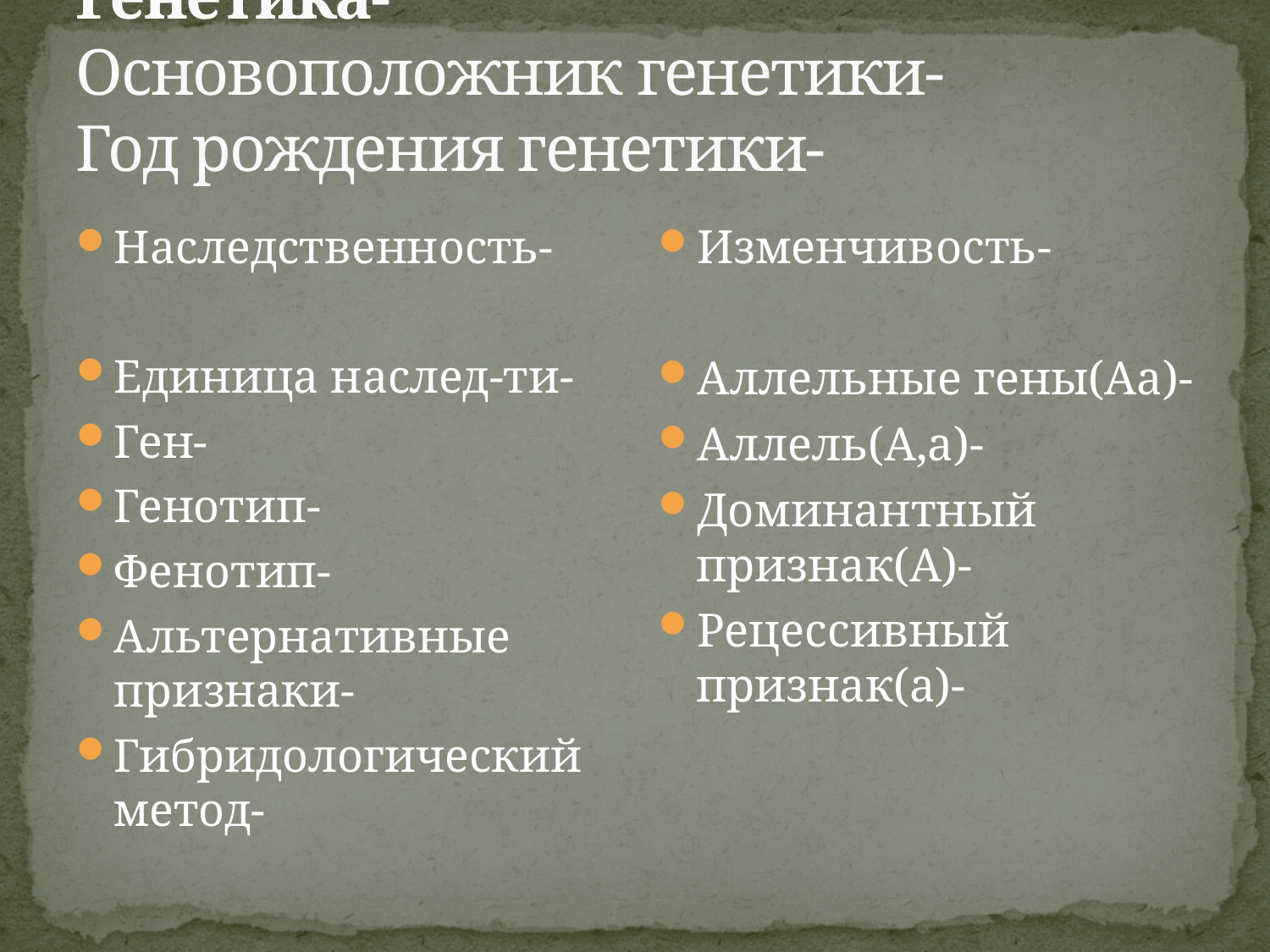

# Генетика- Основоположник генетики- Год рождения генетики-
Наследственность-

Единица наслед-ти-
Ген-
Генотип-
Фенотип-
Альтернативные признаки-
Гибридологический метод-
Изменчивость-

Аллельные гены(Аа)-
Аллель(А,а)-
Доминантный признак(А)-
Рецессивный признак(а)-